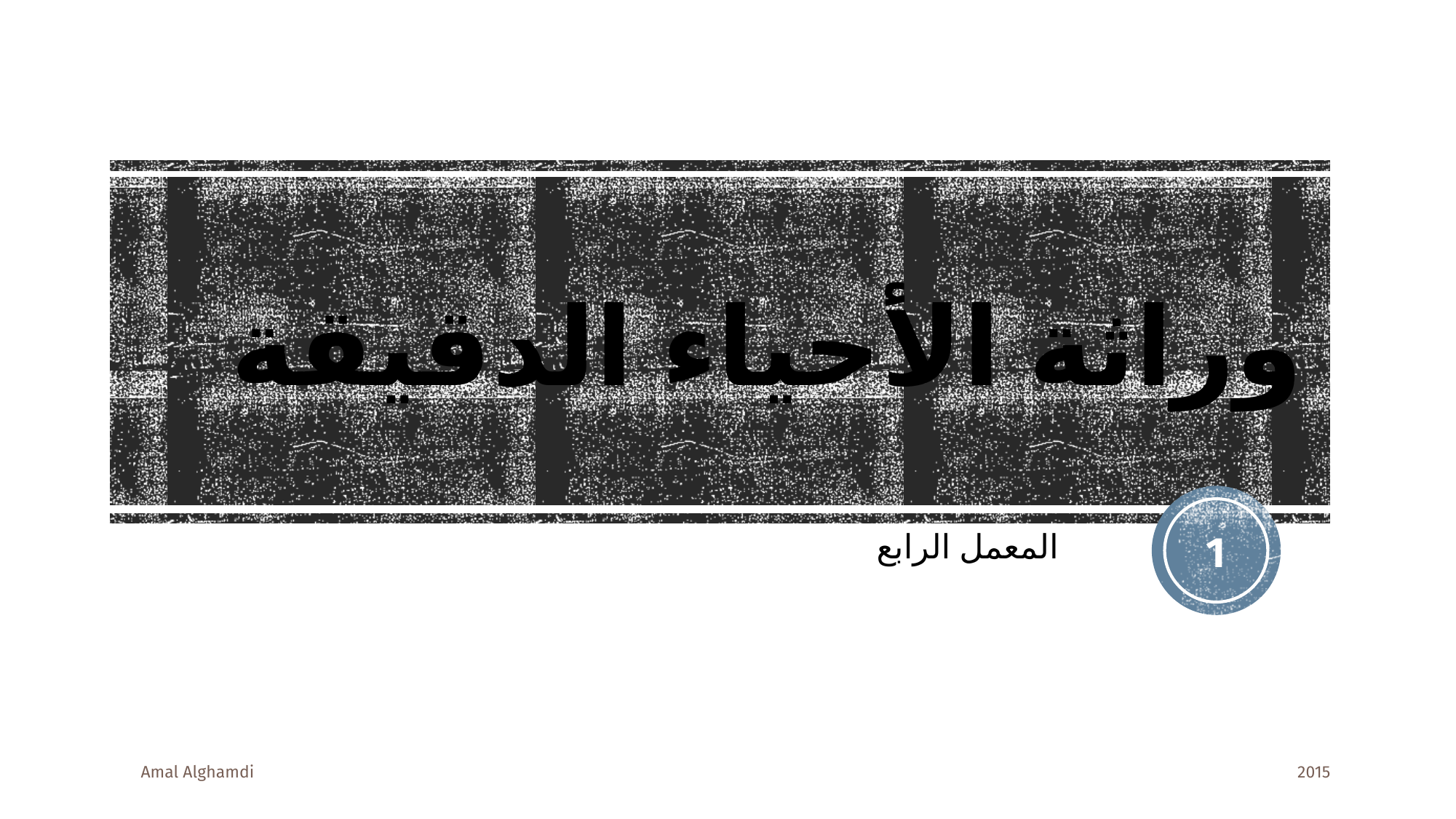

# وراثة الأحياء الدقيقة
1
المعمل الرابع
Amal Alghamdi
2015